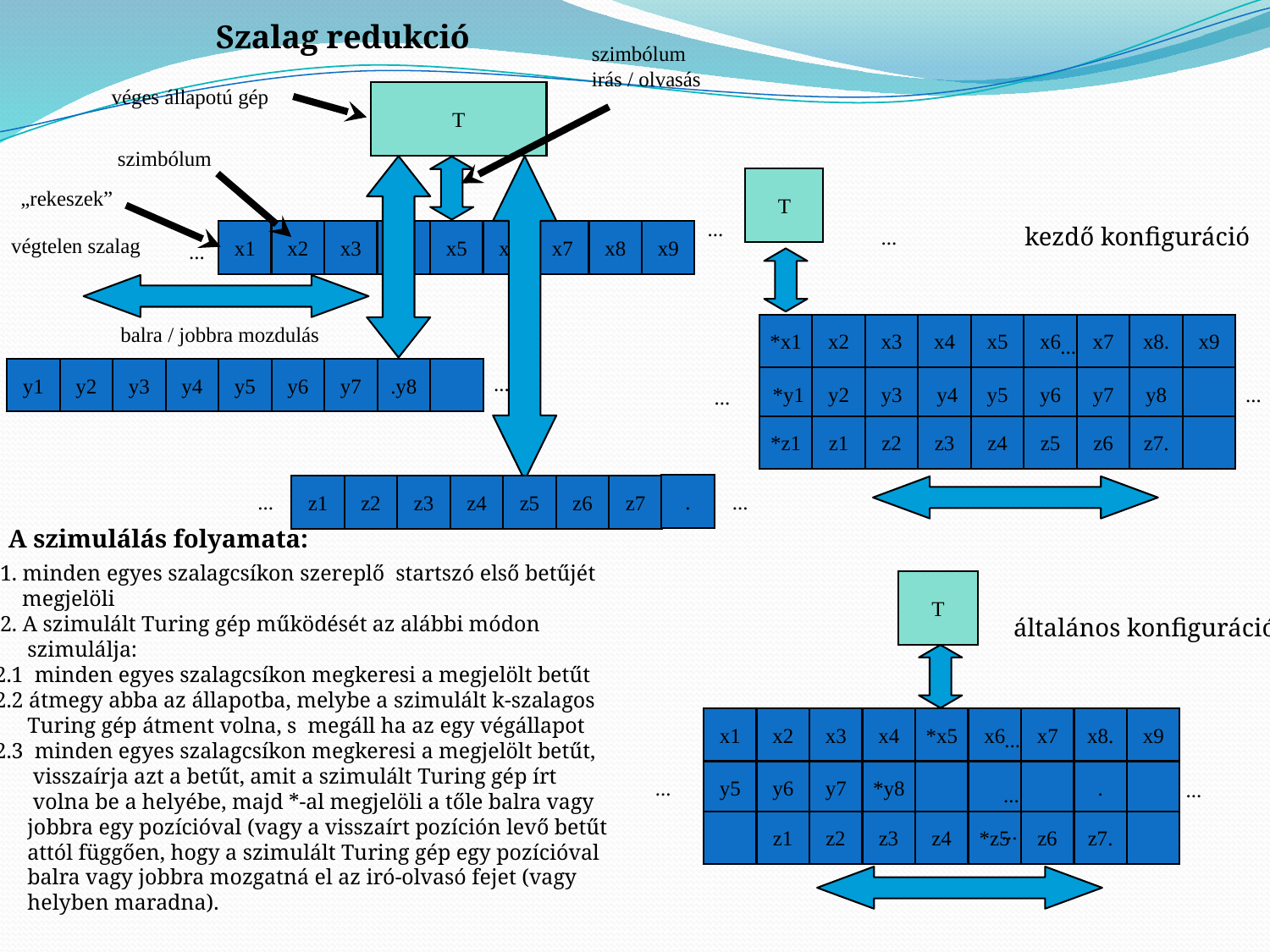

Szalag redukció
szimbólum
irás / olvasás
véges állapotú gép
T

szimbólum

T

„rekeszek”

...
kezdő konfiguráció
...
x1
x2
x3
8
x5
x6
x7
x8
x9
végtelen szalag
...
...

...
*x1
x2
x3
x4
x5
x6
x7
x8.
x9
balra / jobbra mozdulás
...
...
y1
y2
y3
y4
y5
y6
y7
.y8

...
...
 *y1
y2
y3
 y4
y5
y6
y7
y8

...
...
*z1
z1
z2
z3
z4
z5
z6
z7.

.
z1
z2
z3
z4
z5
z6
z7

...
...
A szimulálás folyamata:
 1. minden egyes szalagcsíkon szereplő  startszó első betűjét
     megjelöli
 2. A szimulált Turing gép működését az alábbi módon
      szimulálja:
2.1  minden egyes szalagcsíkon megkeresi a megjelölt betűt
2.2 átmegy abba az állapotba, melybe a szimulált k-szalagos
      Turing gép átment volna, s  megáll ha az egy végállapot
2.3  minden egyes szalagcsíkon megkeresi a megjelölt betűt,
       visszaírja azt a betűt, amit a szimulált Turing gép írt
       volna be a helyébe, majd *-al megjelöli a tőle balra vagy
      jobbra egy pozícióval (vagy a visszaírt pozíción levő betűt
      attól függően, hogy a szimulált Turing gép egy pozícióval
      balra vagy jobbra mozgatná el az iró-olvasó fejet (vagy
      helyben maradna).
T
általános konfiguráció

x1
x2
x3
x4
*x5
x6
x7
x8.
x9
...
y5
y6
y7
*y8

.

...
...
...

z1
z2
z3
z4
*z5
z6
z7.

...

...